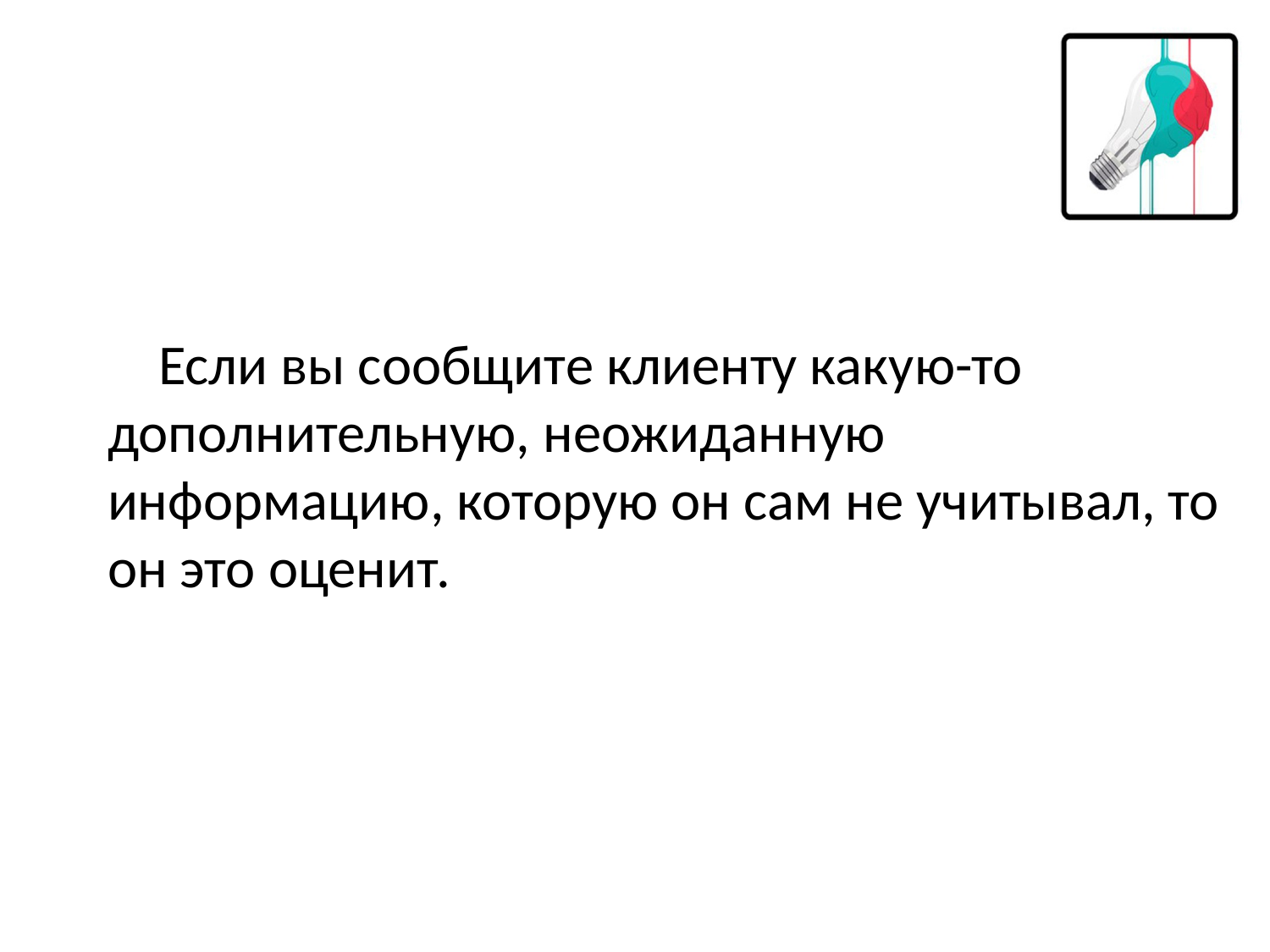

Если вы сообщите клиенту какую-то дополнительную, неожиданную информацию, которую он сам не учитывал, то он это оценит.